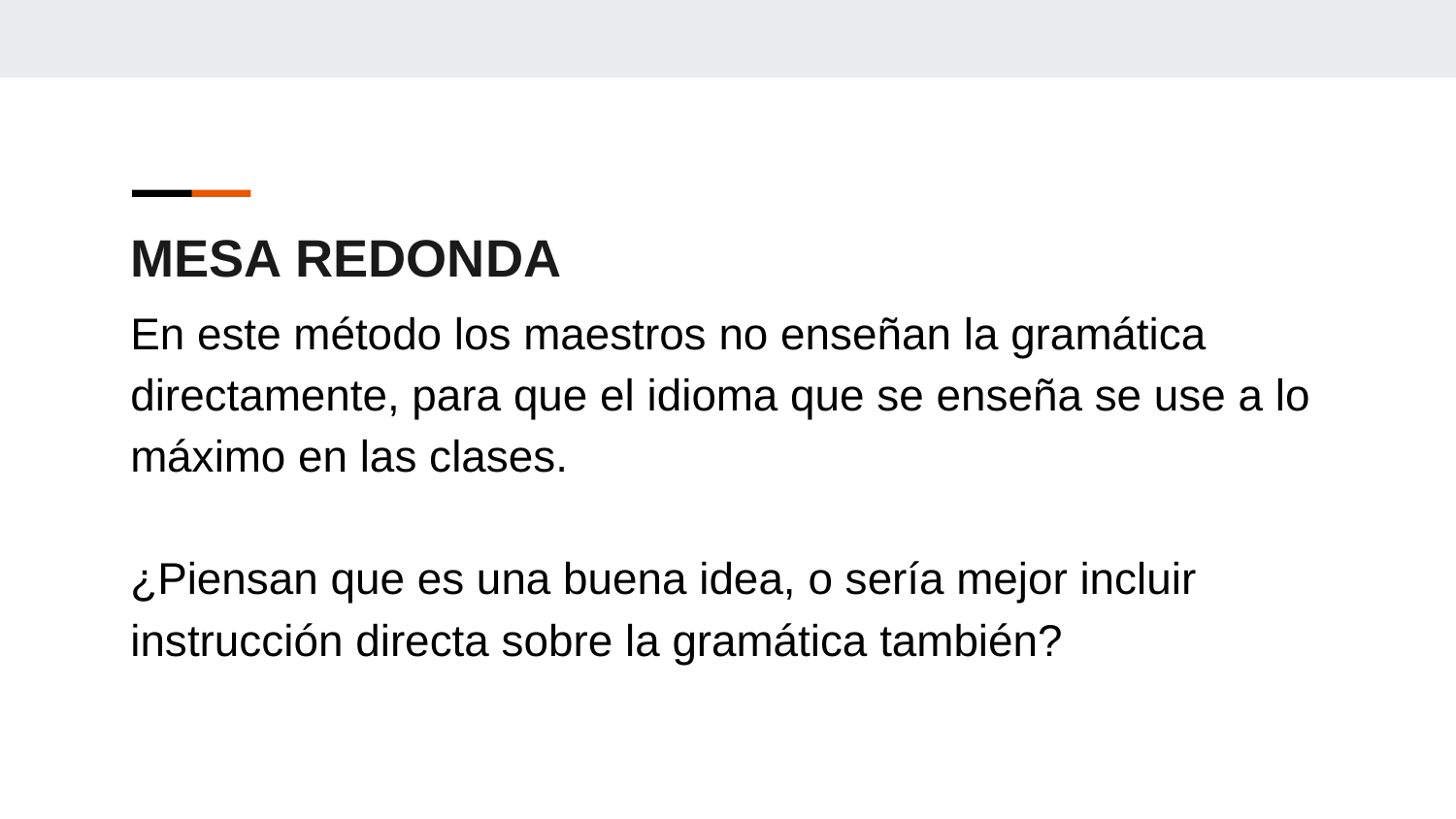

MESA REDONDA
En este método los maestros no enseñan la gramática directamente, para que el idioma que se enseña se use a lo máximo en las clases.

¿Piensan que es una buena idea, o sería mejor incluir instrucción directa sobre la gramática también?